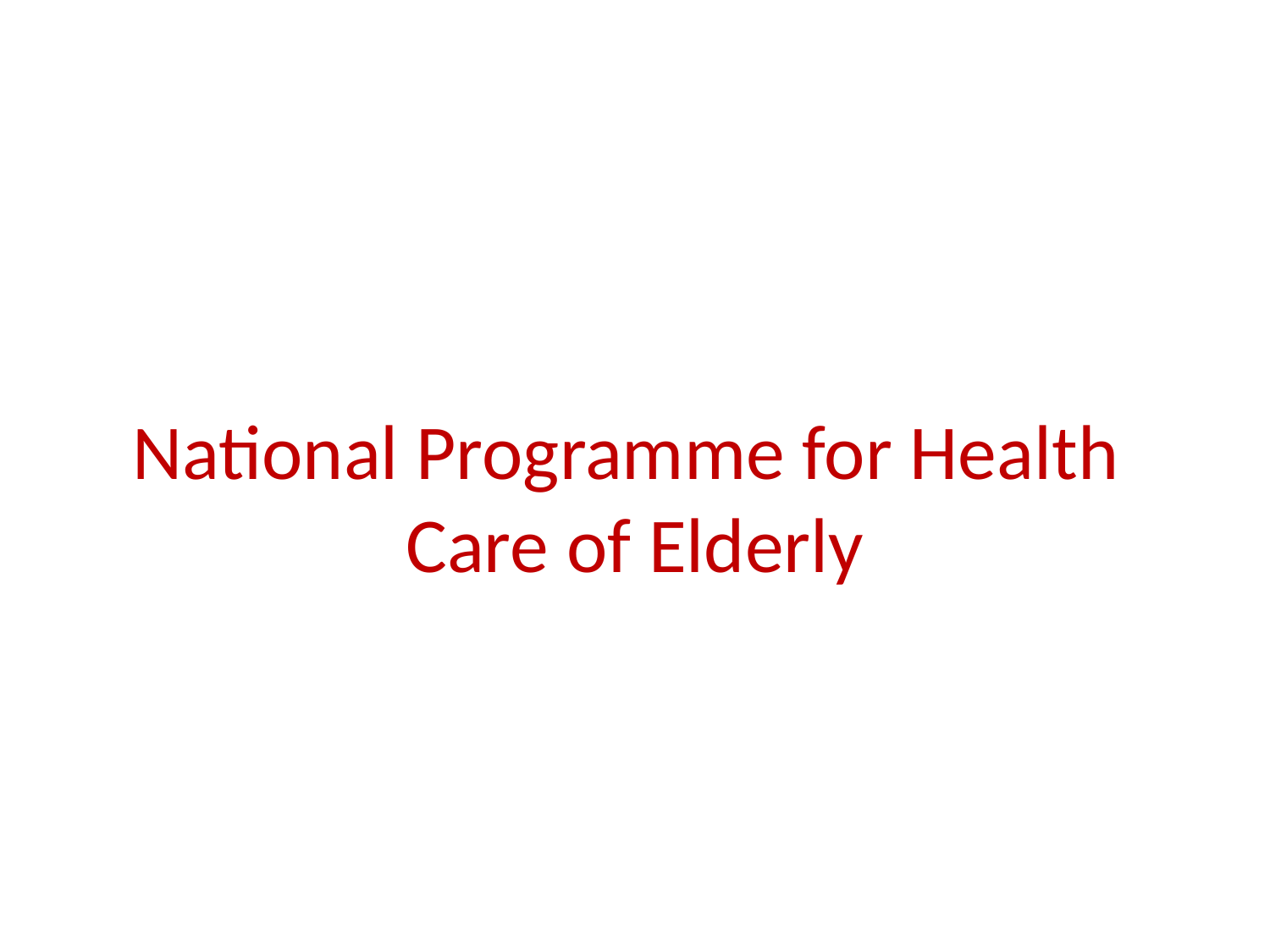

# National Programme for Health Care of Elderly